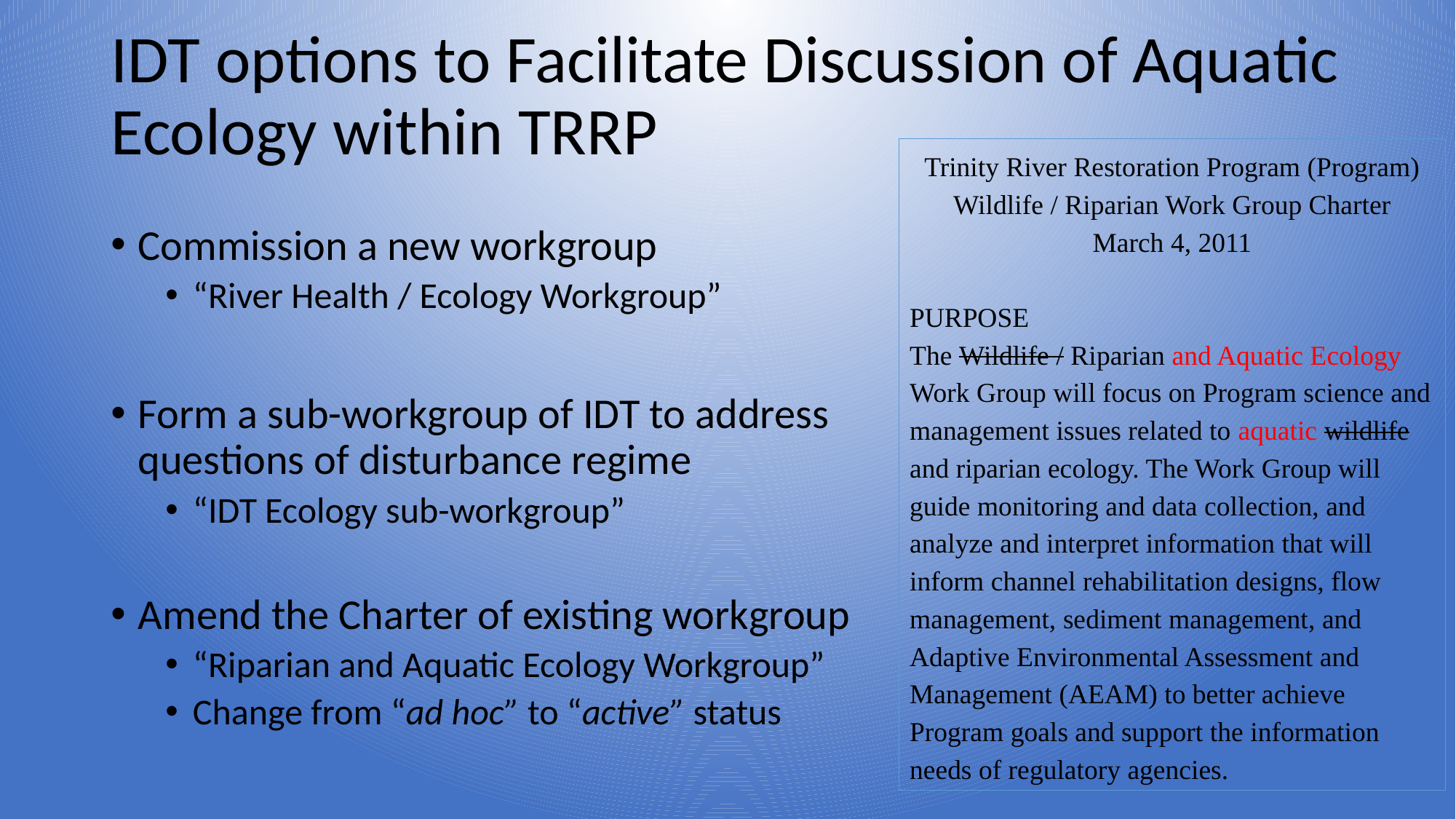

# IDT options to Facilitate Discussion of Aquatic Ecology within TRRP
Trinity River Restoration Program (Program)
Wildlife / Riparian Work Group Charter
March 4, 2011

PURPOSE
The Wildlife / Riparian and Aquatic Ecology Work Group will focus on Program science and management issues related to aquatic wildlife and riparian ecology. The Work Group will guide monitoring and data collection, and analyze and interpret information that will inform channel rehabilitation designs, flow management, sediment management, and Adaptive Environmental Assessment and Management (AEAM) to better achieve Program goals and support the information needs of regulatory agencies.
Commission a new workgroup
“River Health / Ecology Workgroup”

Form a sub-workgroup of IDT to address questions of disturbance regime
“IDT Ecology sub-workgroup”

Amend the Charter of existing workgroup
“Riparian and Aquatic Ecology Workgroup”
Change from “ad hoc” to “active” status